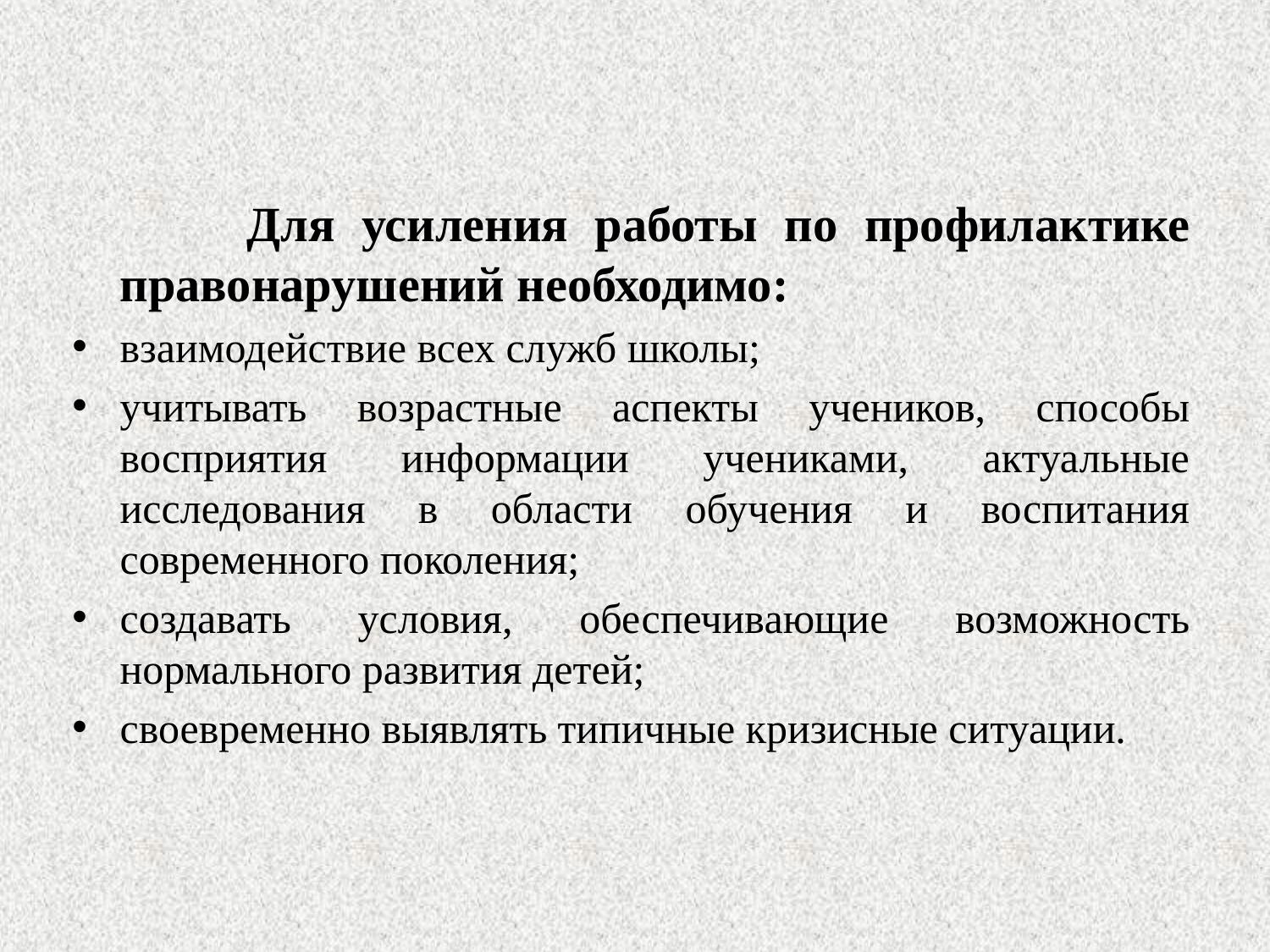

Для усиления работы по профилактике правонарушений необходимо:
взаимодействие всех служб школы;
учитывать возрастные аспекты учеников, способы восприятия информации учениками, актуальные исследования в области обучения и воспитания современного поколения;
создавать условия, обеспечивающие возможность нормального развития детей;
своевременно выявлять типичные кризисные ситуации.